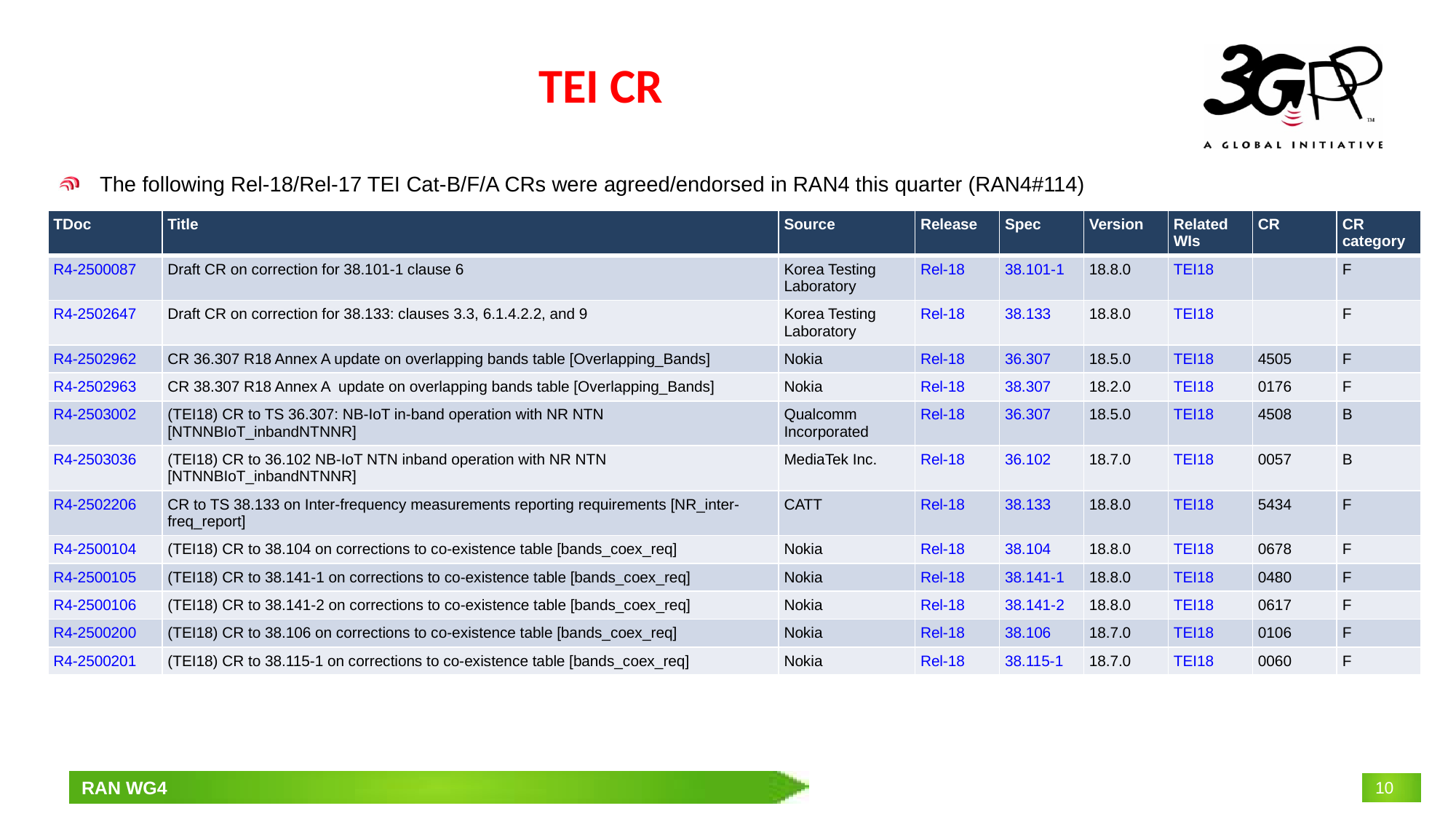

# TEI CR
The following Rel-18/Rel-17 TEI Cat-B/F/A CRs were agreed/endorsed in RAN4 this quarter (RAN4#114)

| TDoc | Title | Source | Release | Spec | Version | Related WIs | CR | CR category |
| --- | --- | --- | --- | --- | --- | --- | --- | --- |
| R4-2500087 | Draft CR on correction for 38.101-1 clause 6 | Korea Testing Laboratory | Rel-18 | 38.101-1 | 18.8.0 | TEI18 |  | F |
| R4-2502647 | Draft CR on correction for 38.133: clauses 3.3, 6.1.4.2.2, and 9 | Korea Testing Laboratory | Rel-18 | 38.133 | 18.8.0 | TEI18 |  | F |
| R4-2502962 | CR 36.307 R18 Annex A update on overlapping bands table [Overlapping\_Bands] | Nokia | Rel-18 | 36.307 | 18.5.0 | TEI18 | 4505 | F |
| R4-2502963 | CR 38.307 R18 Annex A update on overlapping bands table [Overlapping\_Bands] | Nokia | Rel-18 | 38.307 | 18.2.0 | TEI18 | 0176 | F |
| R4-2503002 | (TEI18) CR to TS 36.307: NB-IoT in-band operation with NR NTN [NTNNBIoT\_inbandNTNNR] | Qualcomm Incorporated | Rel-18 | 36.307 | 18.5.0 | TEI18 | 4508 | B |
| R4-2503036 | (TEI18) CR to 36.102 NB-IoT NTN inband operation with NR NTN [NTNNBIoT\_inbandNTNNR] | MediaTek Inc. | Rel-18 | 36.102 | 18.7.0 | TEI18 | 0057 | B |
| R4-2502206 | CR to TS 38.133 on Inter-frequency measurements reporting requirements [NR\_inter-freq\_report] | CATT | Rel-18 | 38.133 | 18.8.0 | TEI18 | 5434 | F |
| R4-2500104 | (TEI18) CR to 38.104 on corrections to co-existence table [bands\_coex\_req] | Nokia | Rel-18 | 38.104 | 18.8.0 | TEI18 | 0678 | F |
| R4-2500105 | (TEI18) CR to 38.141-1 on corrections to co-existence table [bands\_coex\_req] | Nokia | Rel-18 | 38.141-1 | 18.8.0 | TEI18 | 0480 | F |
| R4-2500106 | (TEI18) CR to 38.141-2 on corrections to co-existence table [bands\_coex\_req] | Nokia | Rel-18 | 38.141-2 | 18.8.0 | TEI18 | 0617 | F |
| R4-2500200 | (TEI18) CR to 38.106 on corrections to co-existence table [bands\_coex\_req] | Nokia | Rel-18 | 38.106 | 18.7.0 | TEI18 | 0106 | F |
| R4-2500201 | (TEI18) CR to 38.115-1 on corrections to co-existence table [bands\_coex\_req] | Nokia | Rel-18 | 38.115-1 | 18.7.0 | TEI18 | 0060 | F |